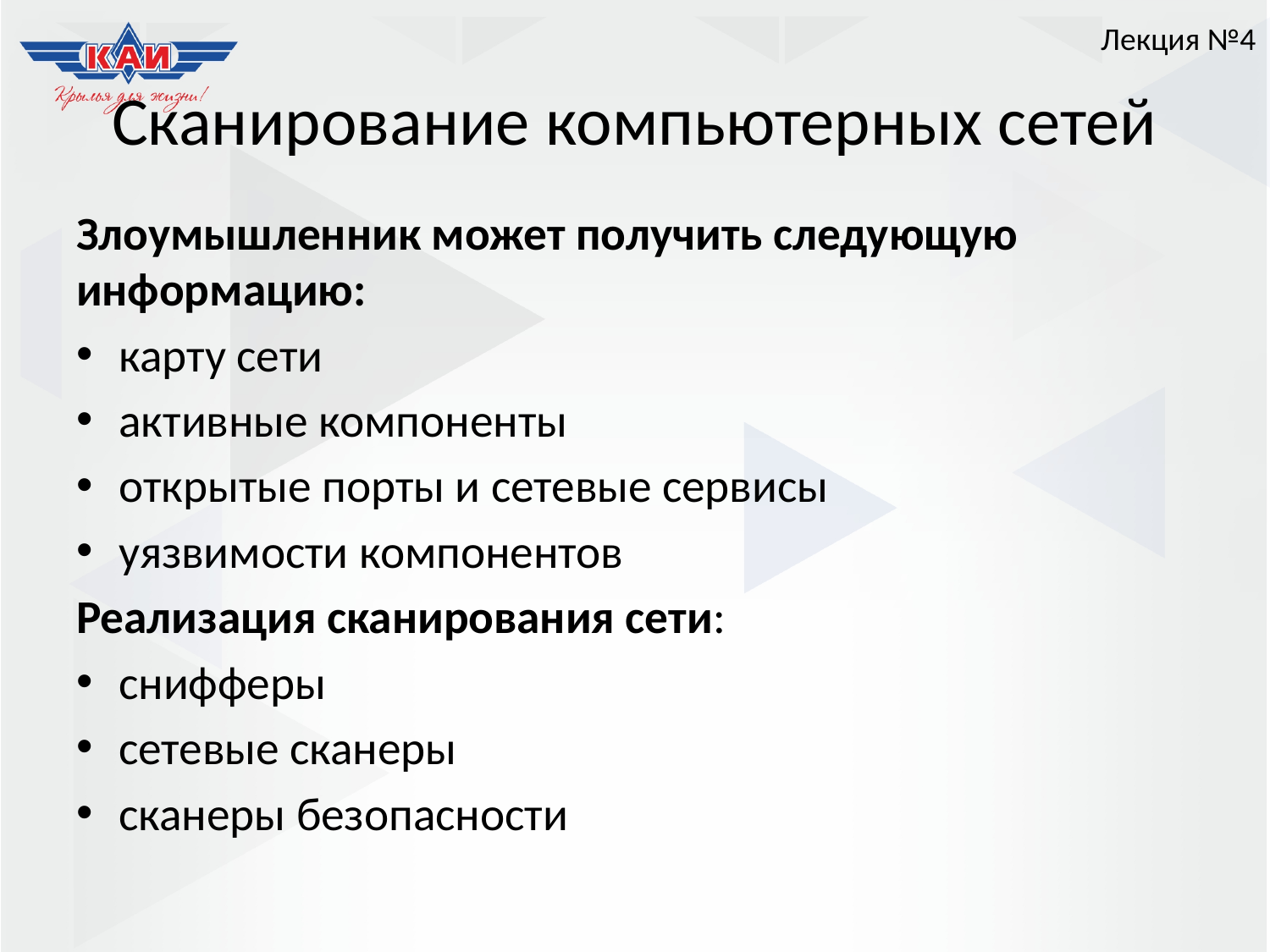

Лекция №4
# Сканирование компьютерных сетей
Злоумышленник может получить следующую информацию:
карту сети
активные компоненты
открытые порты и сетевые сервисы
уязвимости компонентов
Реализация сканирования сети:
снифферы
сетевые сканеры
сканеры безопасности